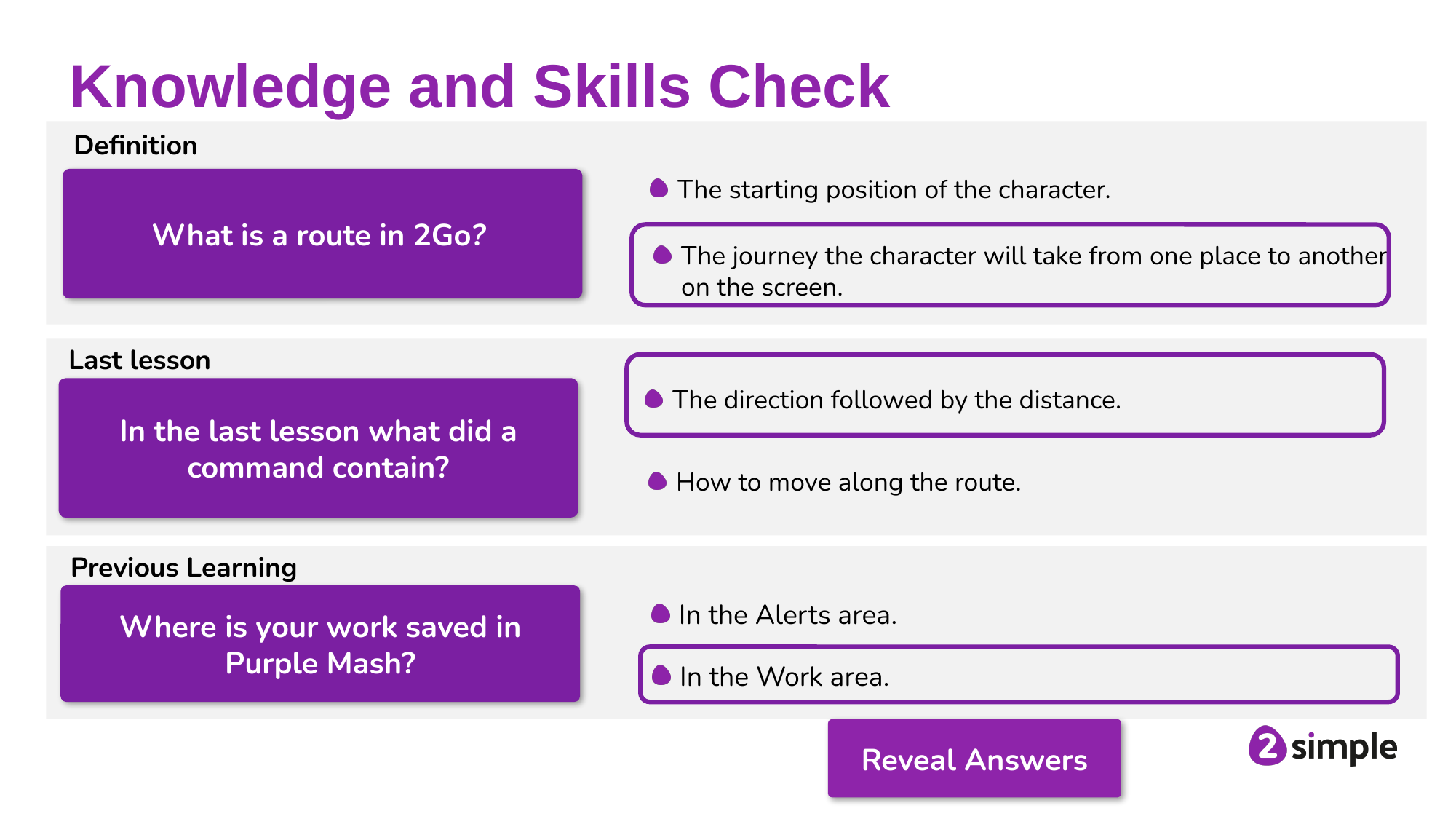

# Knowledge and Skills Check

Definition
The starting position of the character.
What is a route in 2Go?

The journey the character will take from one place to another on the screen.
Last lesson

The direction followed by the distance.
In the last lesson what did a command contain?
How to move along the route.
Previous Learning

Where is your work saved in Purple Mash?
In the Alerts area.

In the Work area.
Reveal Answers